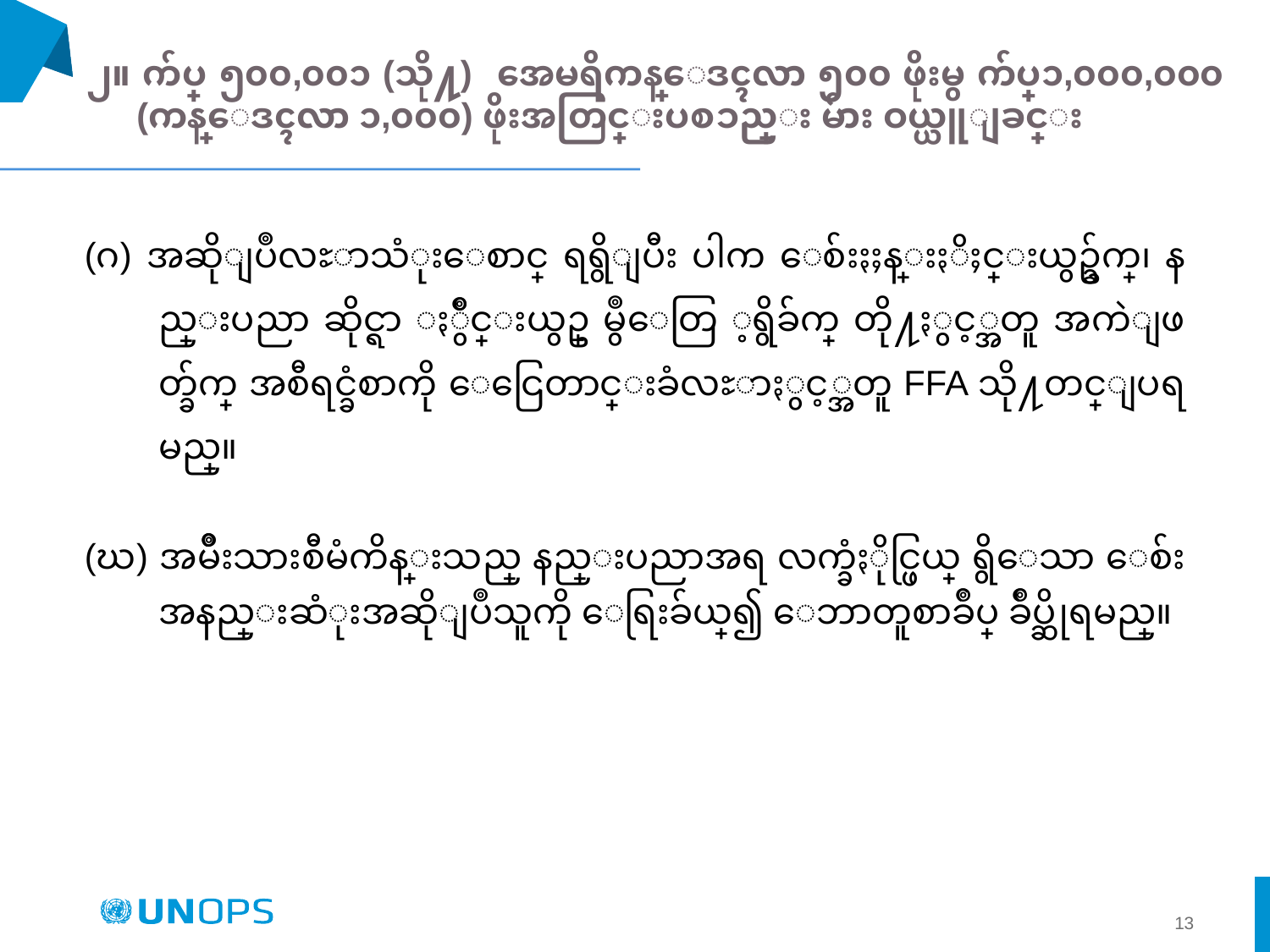

၂။ က်ပ္ ၅၀၀,၀၀၁ (သို႔)  အေမရိကန္ေဒၚလာ ၅၀၀ ဖိုးမွ က်ပ္၁,၀၀၀,၀၀၀ (ကန္ေဒၚလာ ၁,၀၀၀) ဖိုးအတြင္းပစၥည္း မ်ား ဝယ္ယူျခင္း
(ဂ) အဆိုျပဳလႊာသံုးေစာင္ ရရွိျပီး ပါက ေစ်းႏႈန္းႏိႈင္းယွဥ္ခ်က္၊ နည္းပညာ ဆိုင္ရာ ႏွိဳင္းယွဥ္ မွဳေတြ ့ရွိခ်က္ တို႔ႏွင့္အတူ အကဲျဖတ္ခ်က္ အစီရင္ခံစာကို ေငြေတာင္းခံလႊာႏွင့္အတူ FFA သို႔တင္ျပရမည္။

(ဃ) အမ်ိဳးသားစီမံကိန္းသည္ နည္းပညာအရ လက္ခံႏိုင္ဖြယ္ ရွိေသာ ေစ်းအနည္းဆံုးအဆိုျပဳသူကို ေရြးခ်ယ္၍ ေဘာတူစာခ်ဳပ္ ခ်ဳပ္ဆိုရမည္။
13